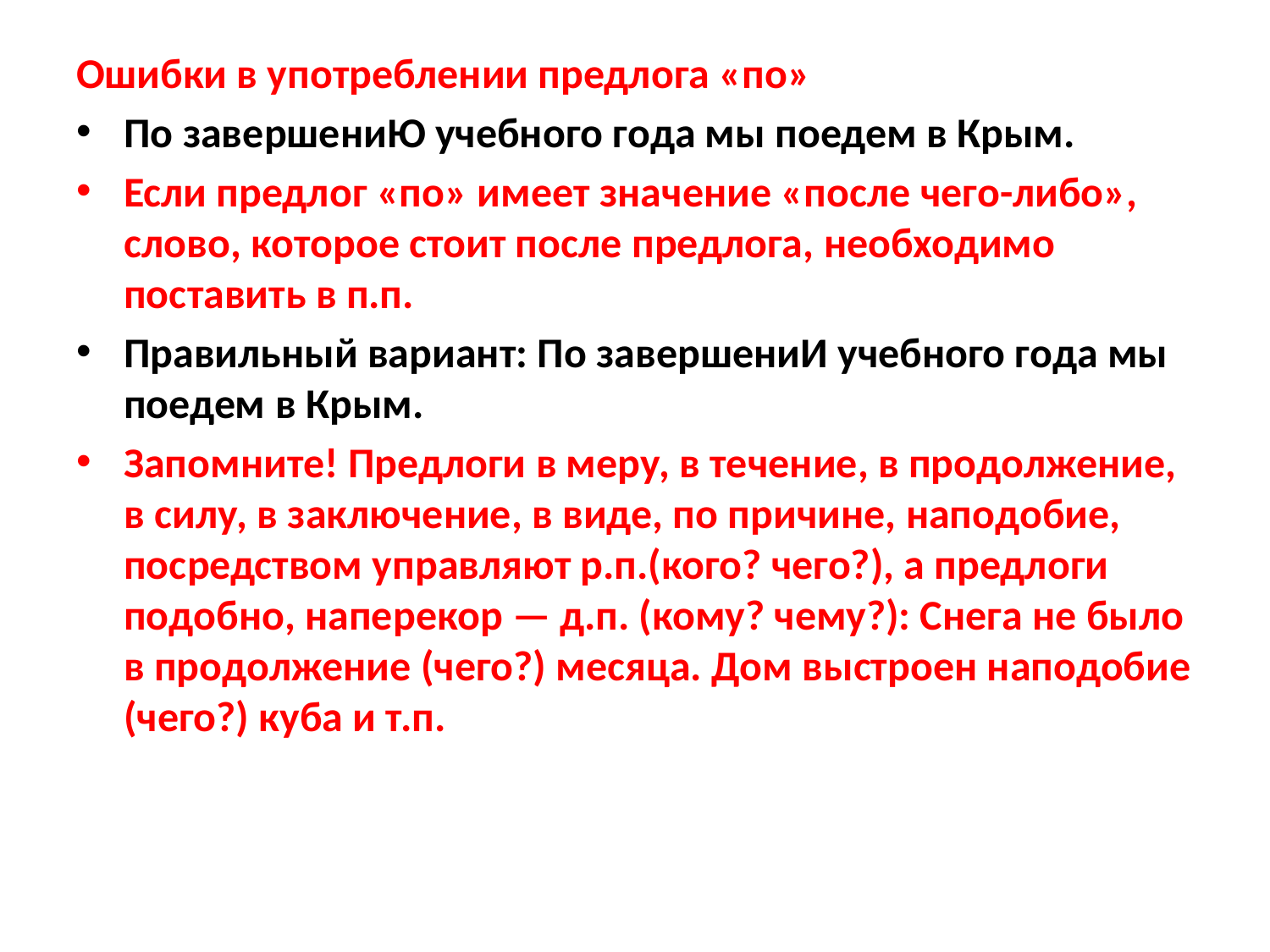

Ошибки в употреблении предлога «по»
По завершениЮ учебного года мы поедем в Крым.
Если предлог «по» имеет значение «после чего-либо», слово, которое стоит после предлога, необходимо поставить в п.п.
Правильный вариант: По завершениИ учебного года мы поедем в Крым.
Запомните! Предлоги в меру, в течение, в продолжение, в силу, в заключение, в виде, по причине, наподобие, посредством управляют р.п.(кого? чего?), а предлоги подобно, наперекор — д.п. (кому? чему?): Снега не было в продолжение (чего?) месяца. Дом выстроен наподобие (чего?) куба и т.п.